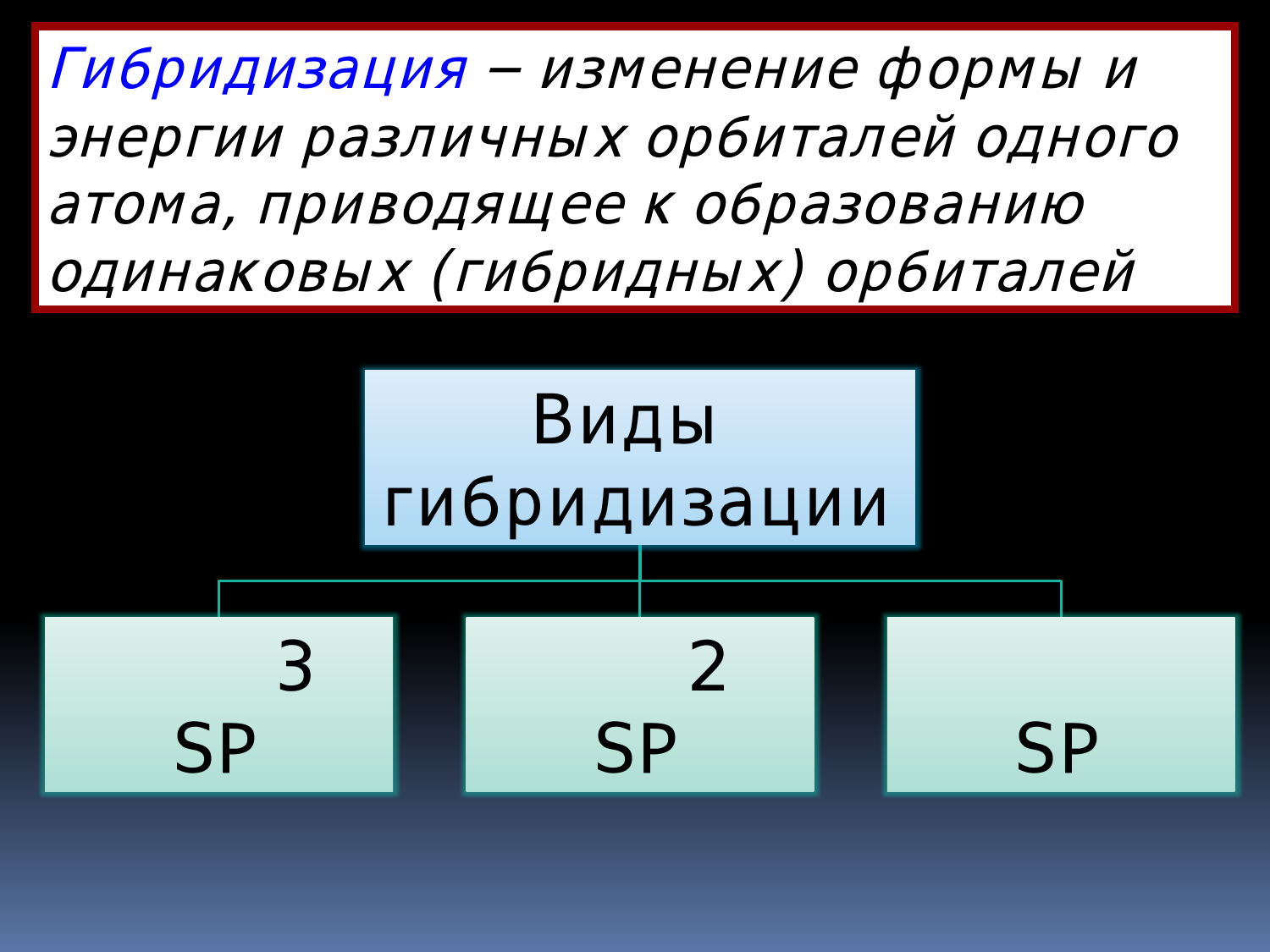

Гибридизация – изменение формы и энергии различных орбиталей одного атома, приводящее к образованию одинаковых (гибридных) орбиталей
Виды
гибридизации
        3
SP
       2
SP

SP